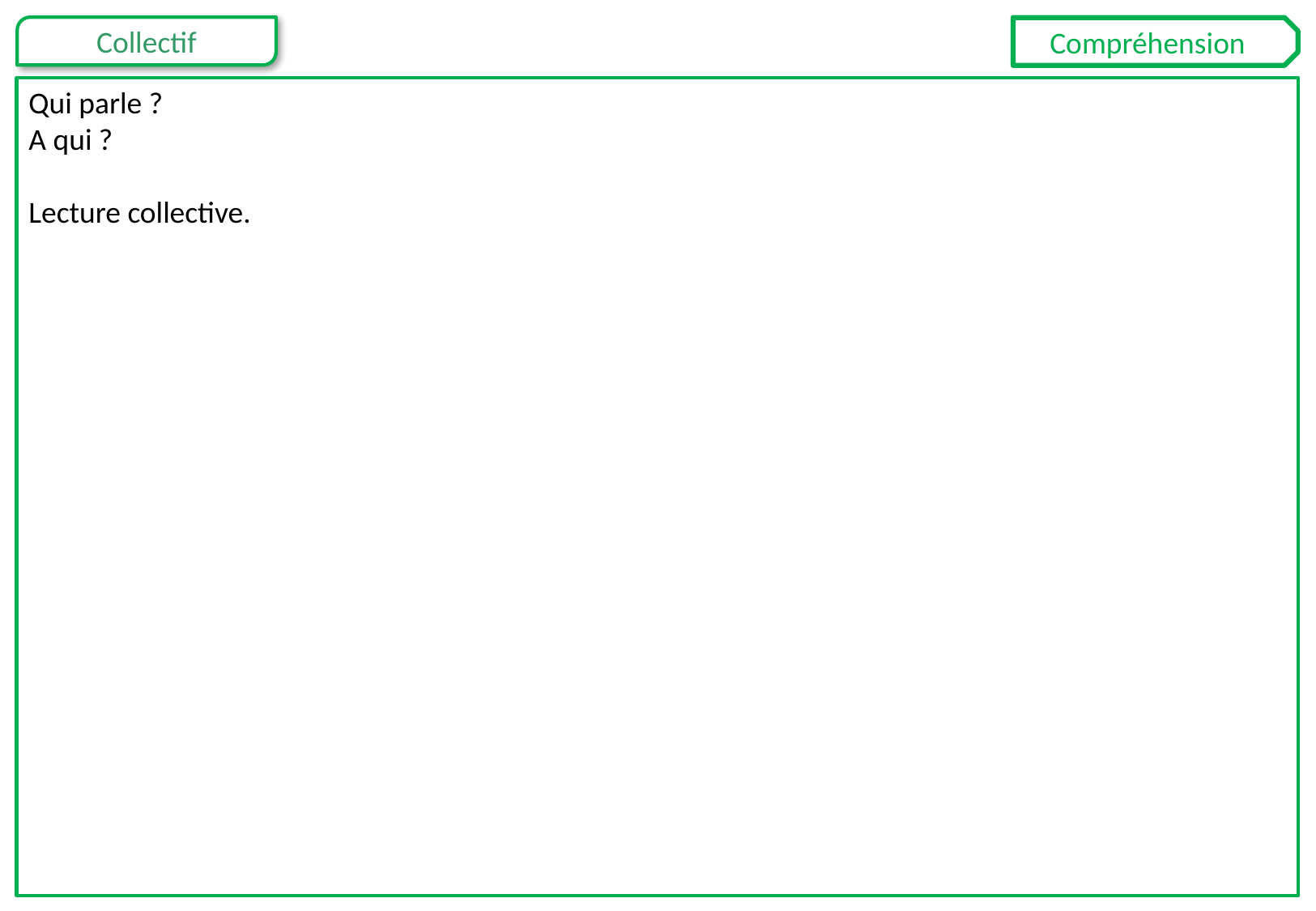

Compréhension
Qui parle ?
A qui ?

Lecture collective.